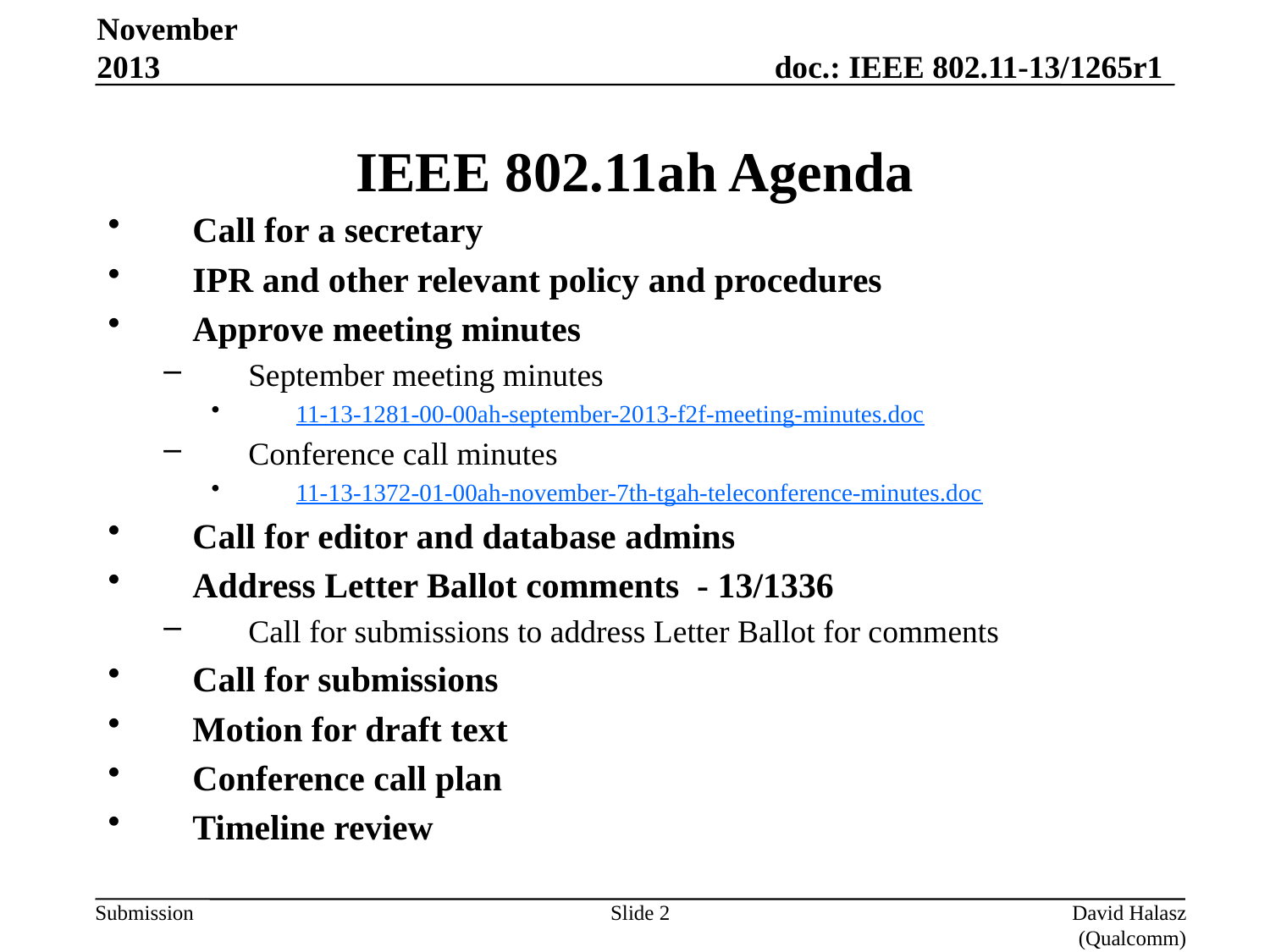

November 2013
# IEEE 802.11ah Agenda
Call for a secretary
IPR and other relevant policy and procedures
Approve meeting minutes
September meeting minutes
11-13-1281-00-00ah-september-2013-f2f-meeting-minutes.doc
Conference call minutes
11-13-1372-01-00ah-november-7th-tgah-teleconference-minutes.doc
Call for editor and database admins
Address Letter Ballot comments  - 13/1336
Call for submissions to address Letter Ballot for comments
Call for submissions
Motion for draft text
Conference call plan
Timeline review

Slide 2
David Halasz (Qualcomm)